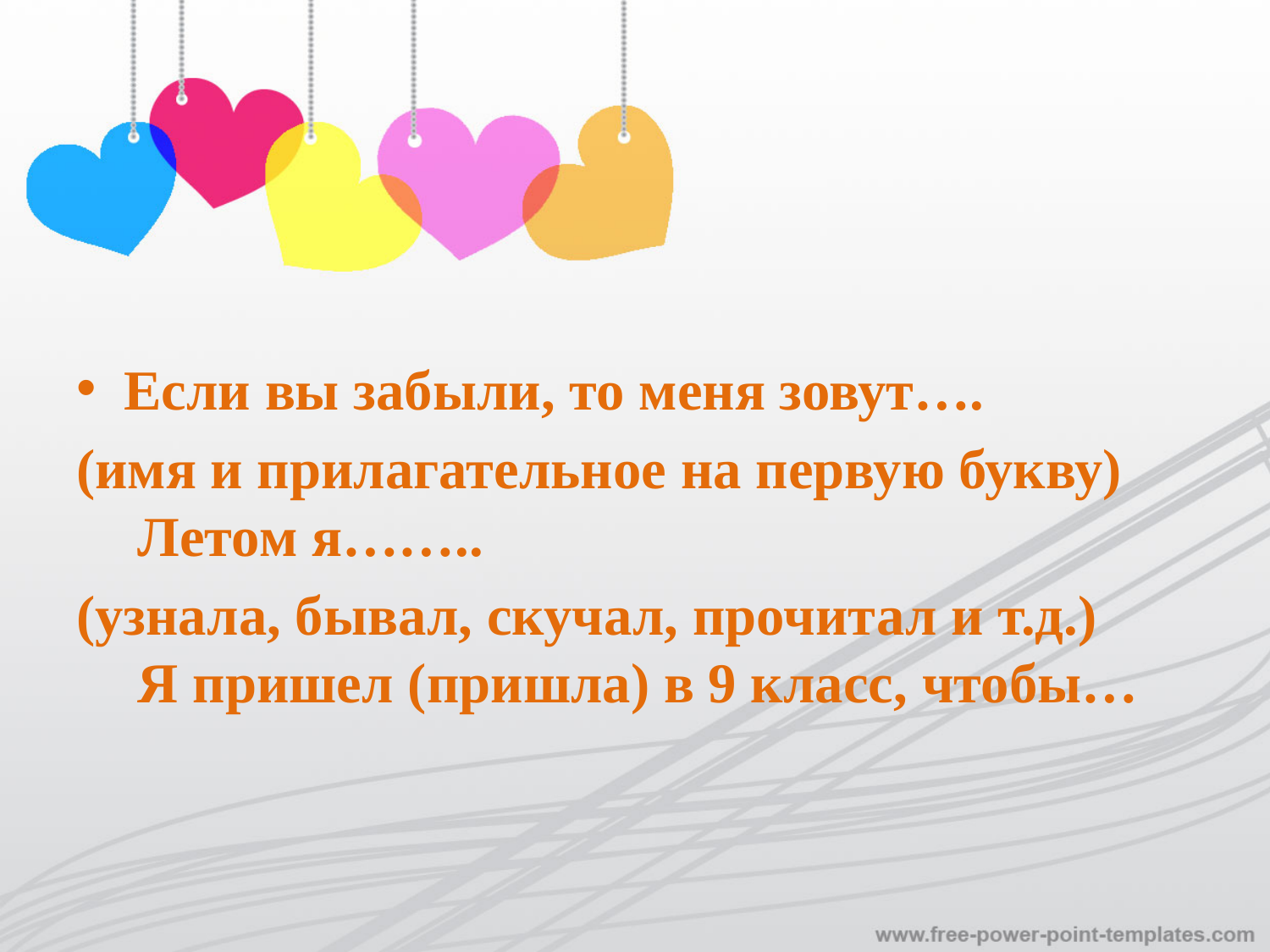

Если вы забыли, то меня зовут….
(имя и прилагательное на первую букву)
 Летом я……..
(узнала, бывал, скучал, прочитал и т.д.) 
 Я пришел (пришла) в 9 класс, чтобы…